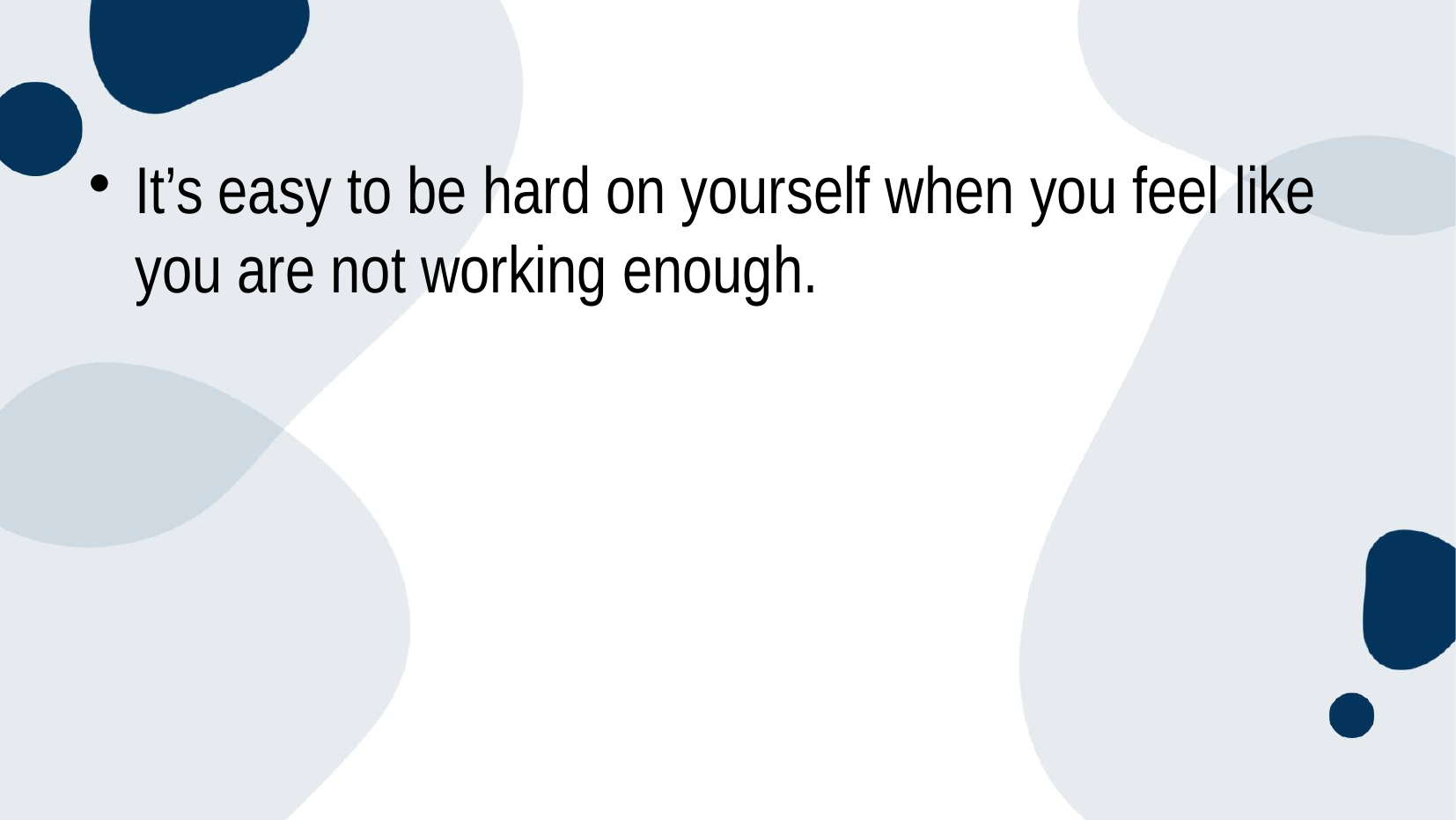

It’s easy to be hard on yourself when you feel like you are not working enough.